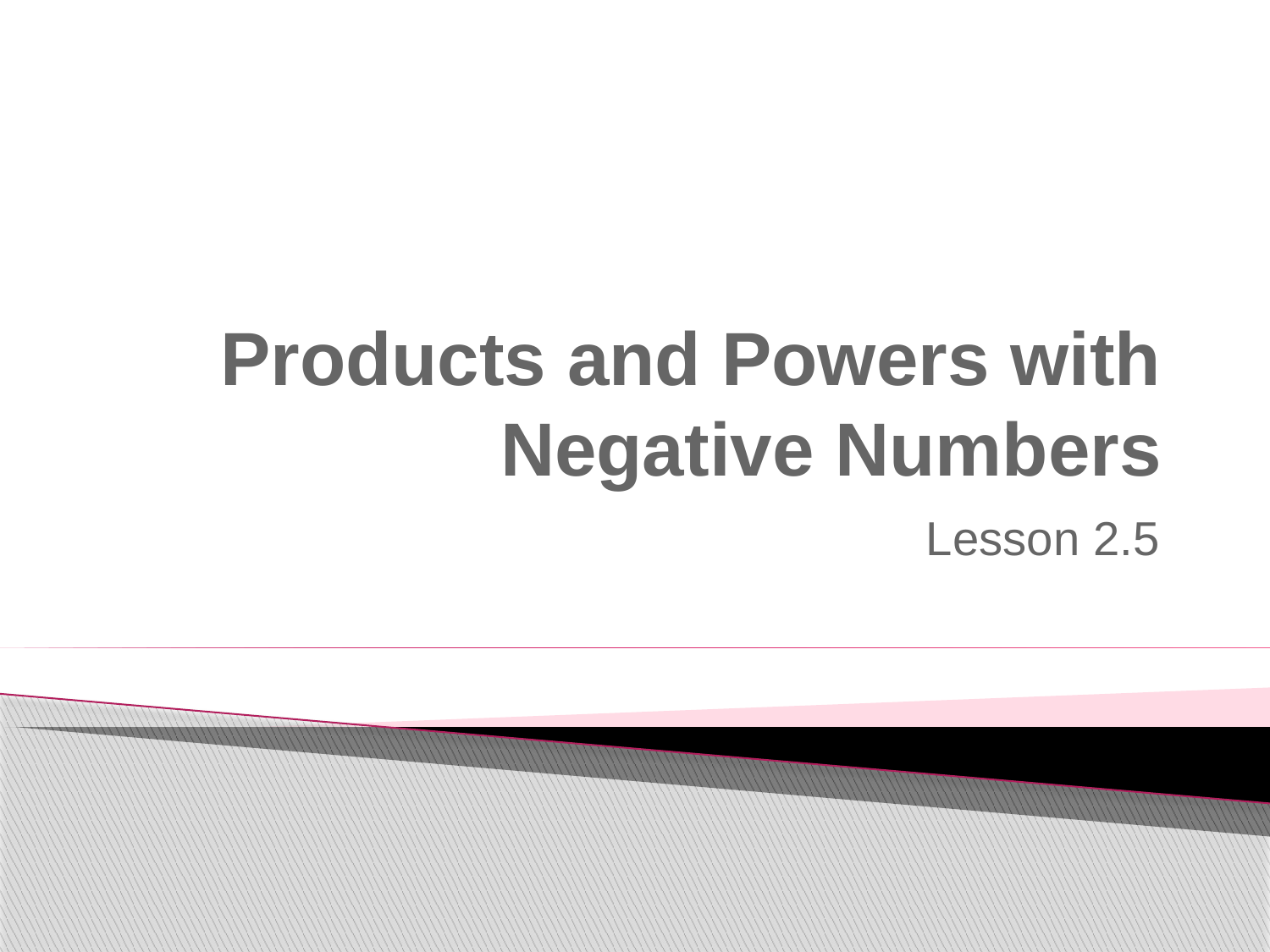

# Products and Powers with Negative Numbers
Lesson 2.5